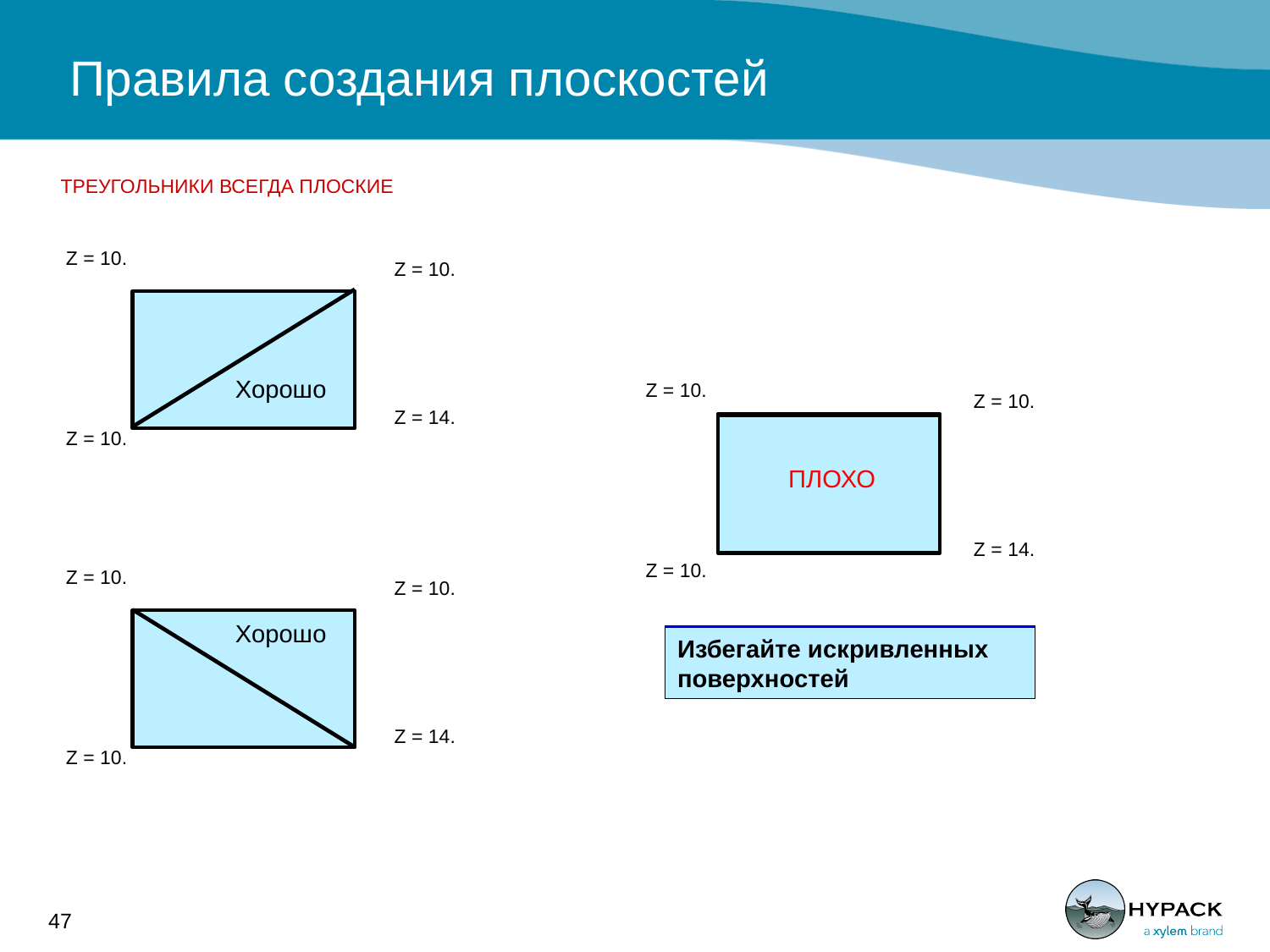

Правила создания плоскостей
ТРЕУГОЛЬНИКИ ВСЕГДА ПЛОСКИЕ
Z = 10.
Z = 10.

Хорошо
Z = 10.
Z = 10.

ПЛОХО
Плохо
Z = 14.
Z = 10.
Избегайте искривленных поверхностей.
Избегайте искривленных поверхностей
Z = 14.
Z = 10.
Z = 10.
Z = 10.

Хорошо
Z = 14.
Z = 10.
47